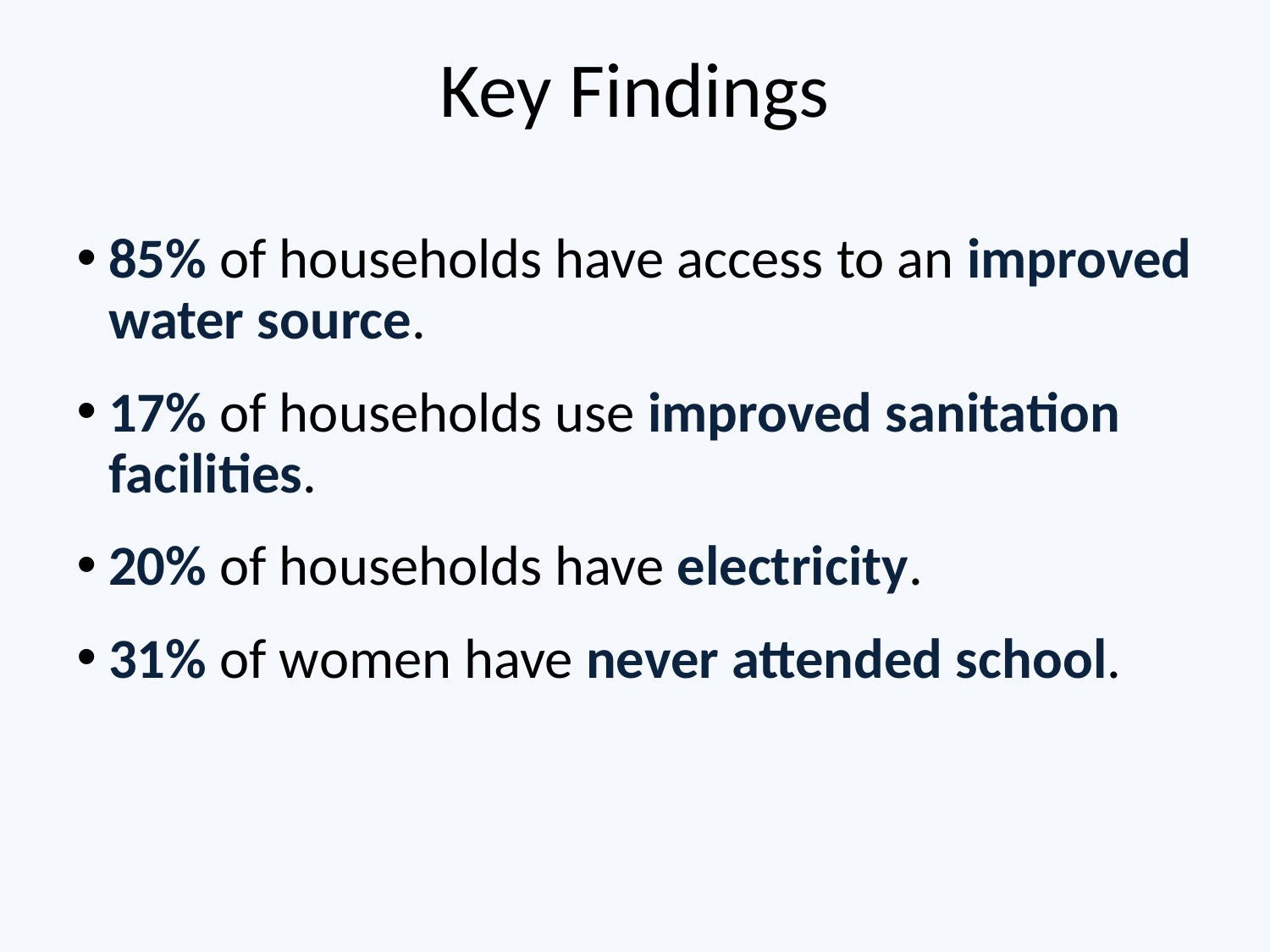

# Key Findings
85% of households have access to an improved water source.
17% of households use improved sanitation facilities.
20% of households have electricity.
31% of women have never attended school.